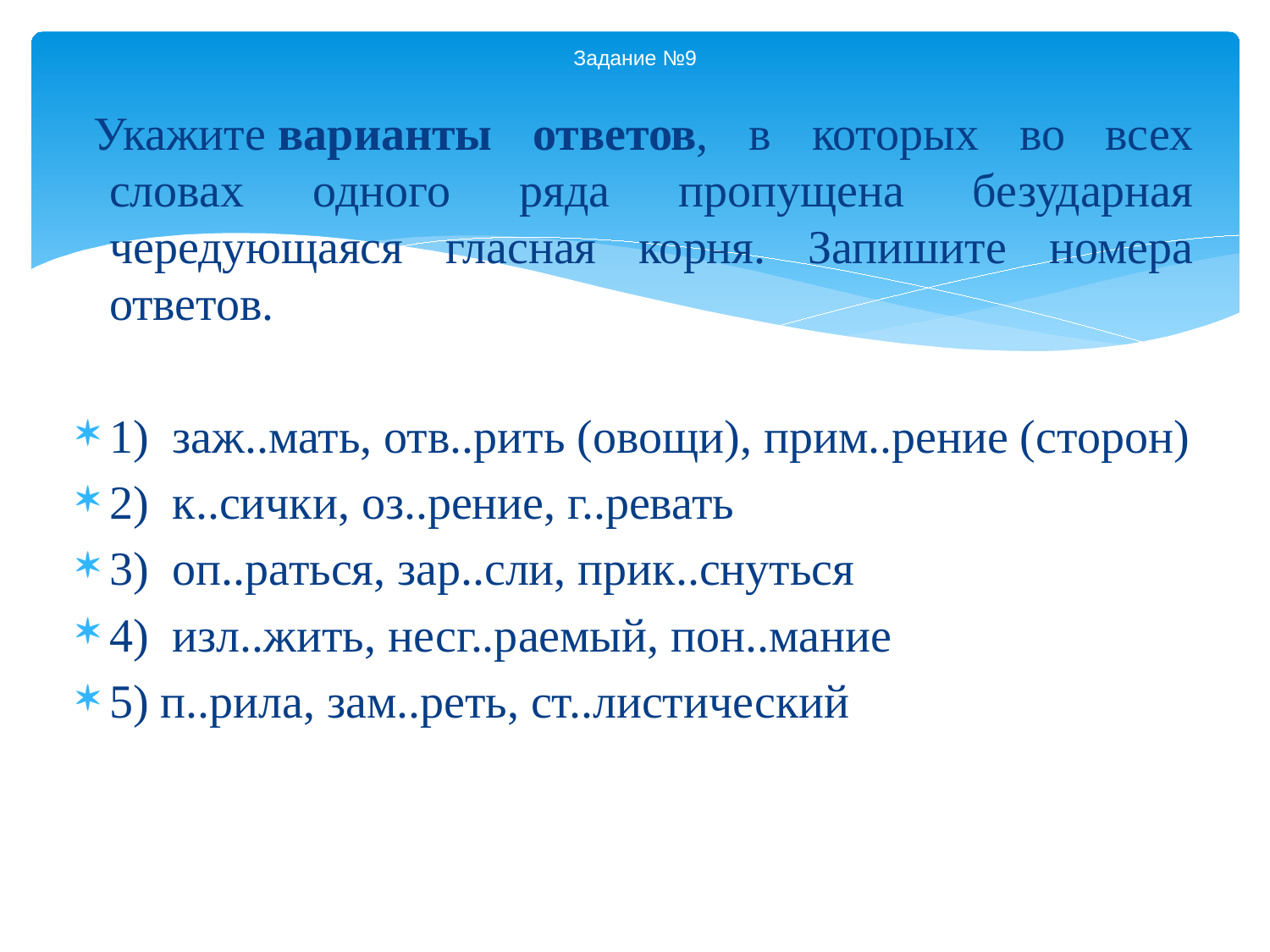

# Задание №9
  Укажите варианты ответов, в которых во всех словах одного ряда пропущена безударная чередующаяся гласная корня. Запишите номера ответов.

1)  заж..мать, отв..рить (овощи), прим..рение (сторон)
2)  к..сички, оз..рение, г..ревать
3)  оп..раться, зар..сли, прик..снуться
4)  изл..жить, несг..раемый, пон..мание
5) п..рила, зам..реть, ст..листический